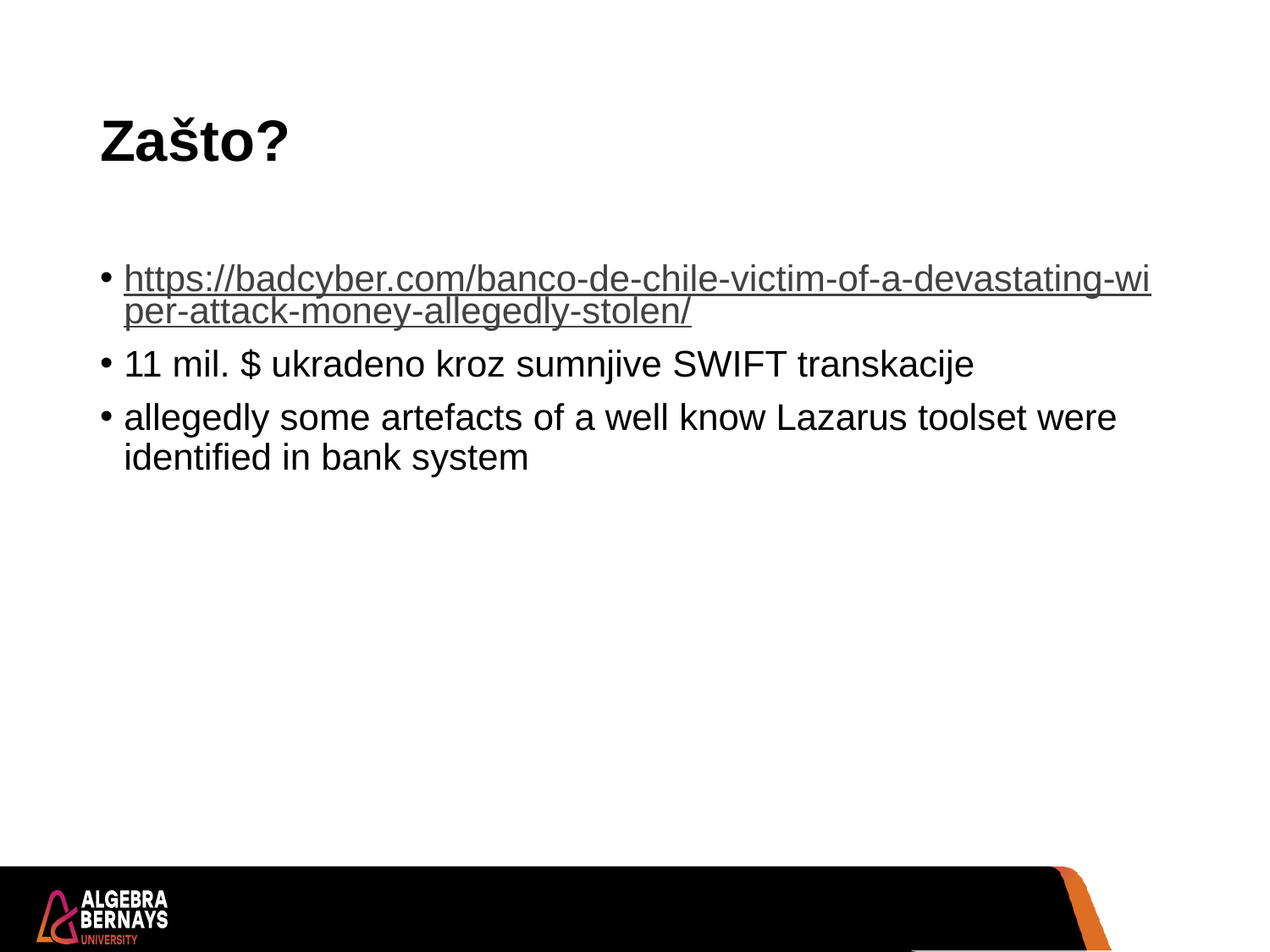

# Zašto?
https://badcyber.com/banco-de-chile-victim-of-a-devastating-wiper-attack-money-allegedly-stolen/
11 mil. $ ukradeno kroz sumnjive SWIFT transkacije
allegedly some artefacts of a well know Lazarus toolset were identified in bank system